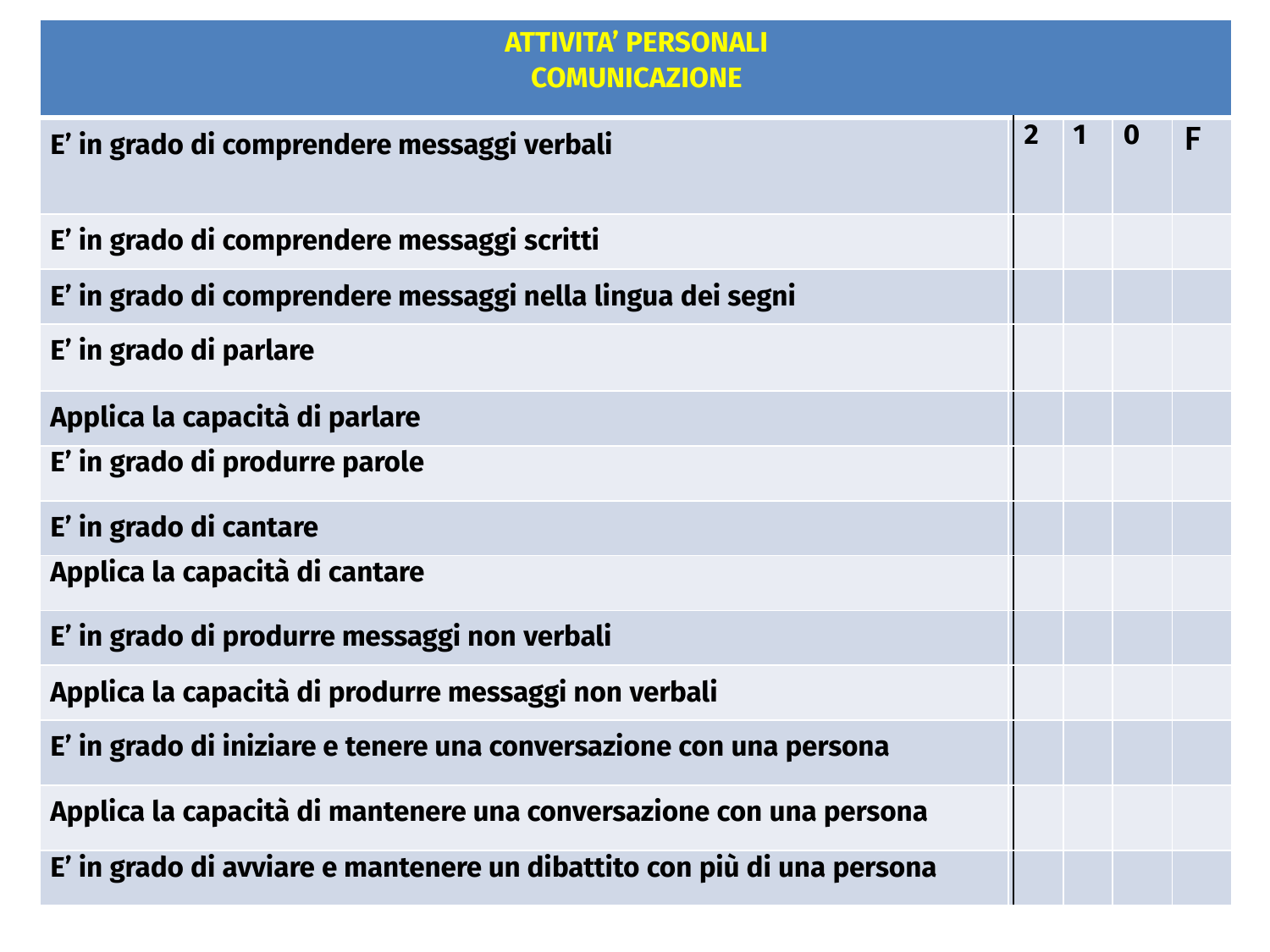

| ATTIVITA’ PERSONALI COMUNICAZIONE |  |  |  |  |  |
| --- | --- | --- | --- | --- | --- |
| E’ in grado di comprendere messaggi verbali |  | 2 | 1 | 0 | F |
| E’ in grado di comprendere messaggi scritti |  |  |  |  |  |
| E’ in grado di comprendere messaggi nella lingua dei segni |  |  |  |  |  |
| E’ in grado di parlare |  |  |  |  |  |
| Applica la capacità di parlare |  |  |  |  |  |
| E’ in grado di produrre parole |  |  |  |  |  |
| E’ in grado di cantare |  |  |  |  |  |
| Applica la capacità di cantare |  |  |  |  |  |
| E’ in grado di produrre messaggi non verbali |  |  |  |  |  |
| Applica la capacità di produrre messaggi non verbali |  |  |  |  |  |
| E’ in grado di iniziare e tenere una conversazione con una persona |  |  |  |  |  |
| Applica la capacità di mantenere una conversazione con una persona |  |  |  |  |  |
| E’ in grado di avviare e mantenere un dibattito con più di una persona |  |  |  |  |  |
#